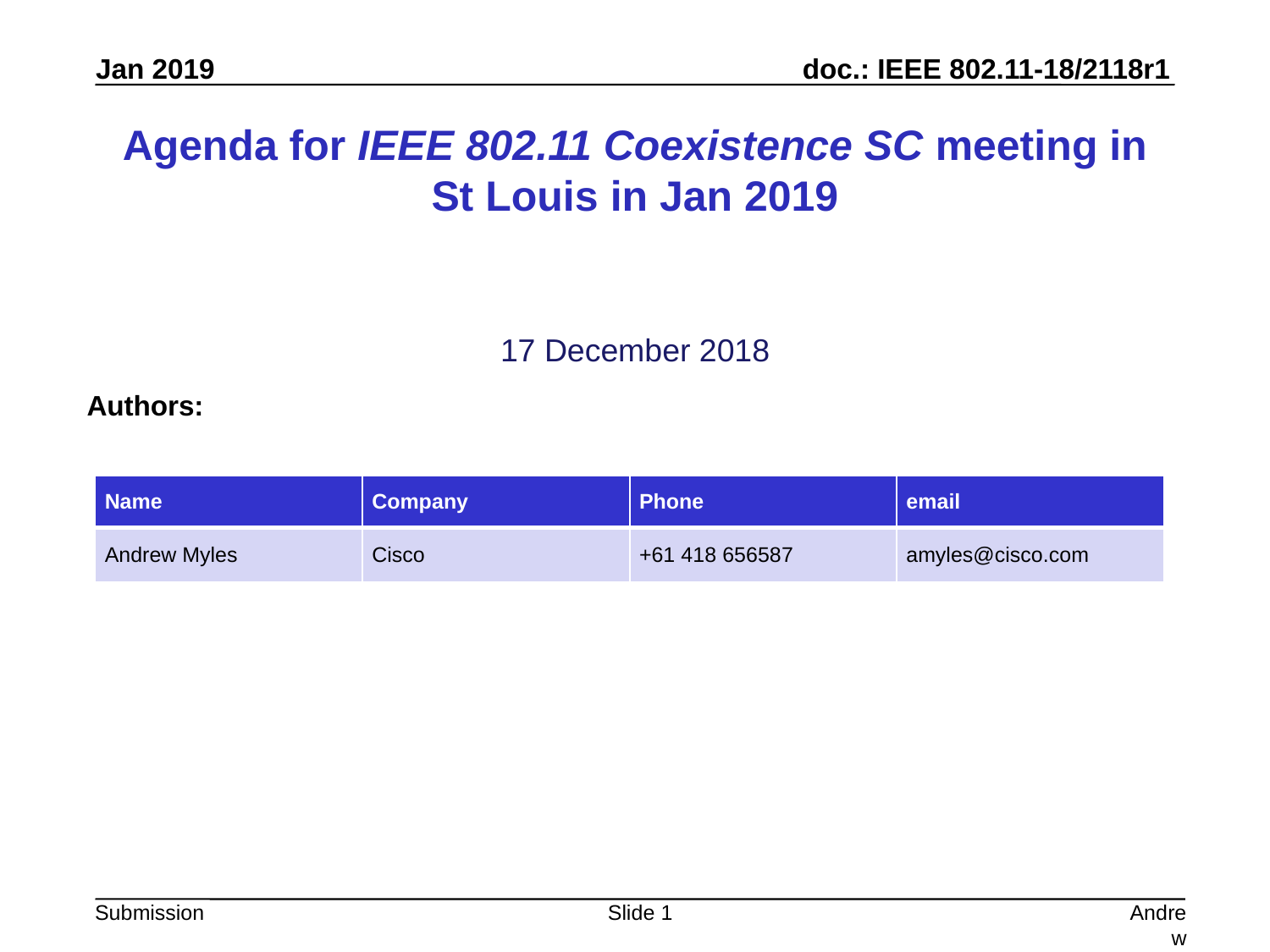

# Agenda for IEEE 802.11 Coexistence SC meeting in St Louis in Jan 2019
17 December 2018
Authors:
| Name | Company | Phone | email |
| --- | --- | --- | --- |
| Andrew Myles | Cisco | +61 418 656587 | amyles@cisco.com |
Slide 1
Andrew Myles, Cisco